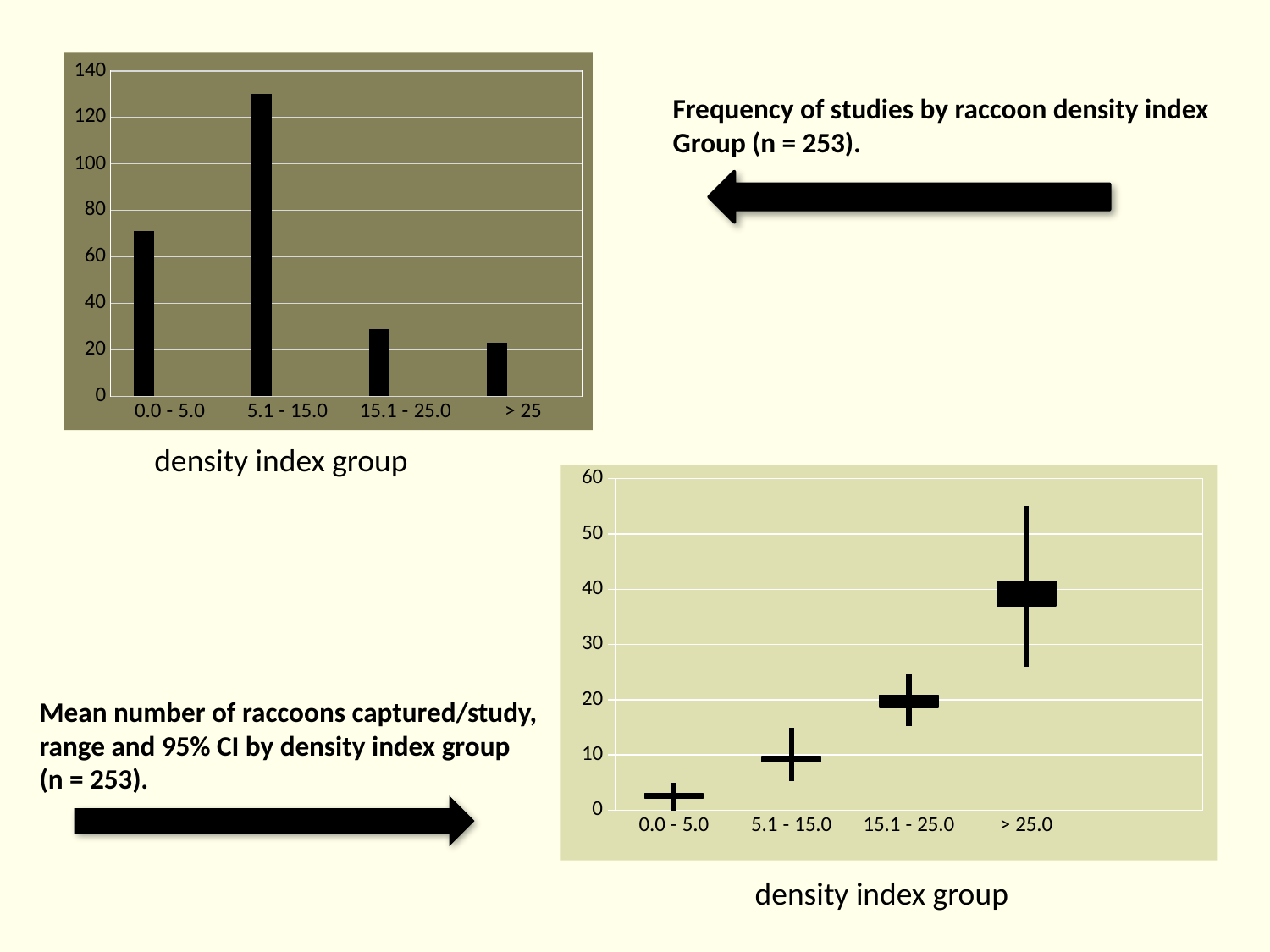

### Chart

| Category | Series 1 | Column1 | Column2 |
|---|---|---|---|
| 0.0 - 5.0 | 71.0 | None | None |
| 5.1 - 15.0 | 130.0 | None | None |
| 15.1 - 25.0 | 29.0 | None | None |
| > 25 | 23.0 | None | None |
Frequency of studies by raccoon density index
Group (n = 253).

density index group

[unsupported chart]

Mean number of raccoons captured/study,
range and 95% CI by density index group
(n = 253).

density index group